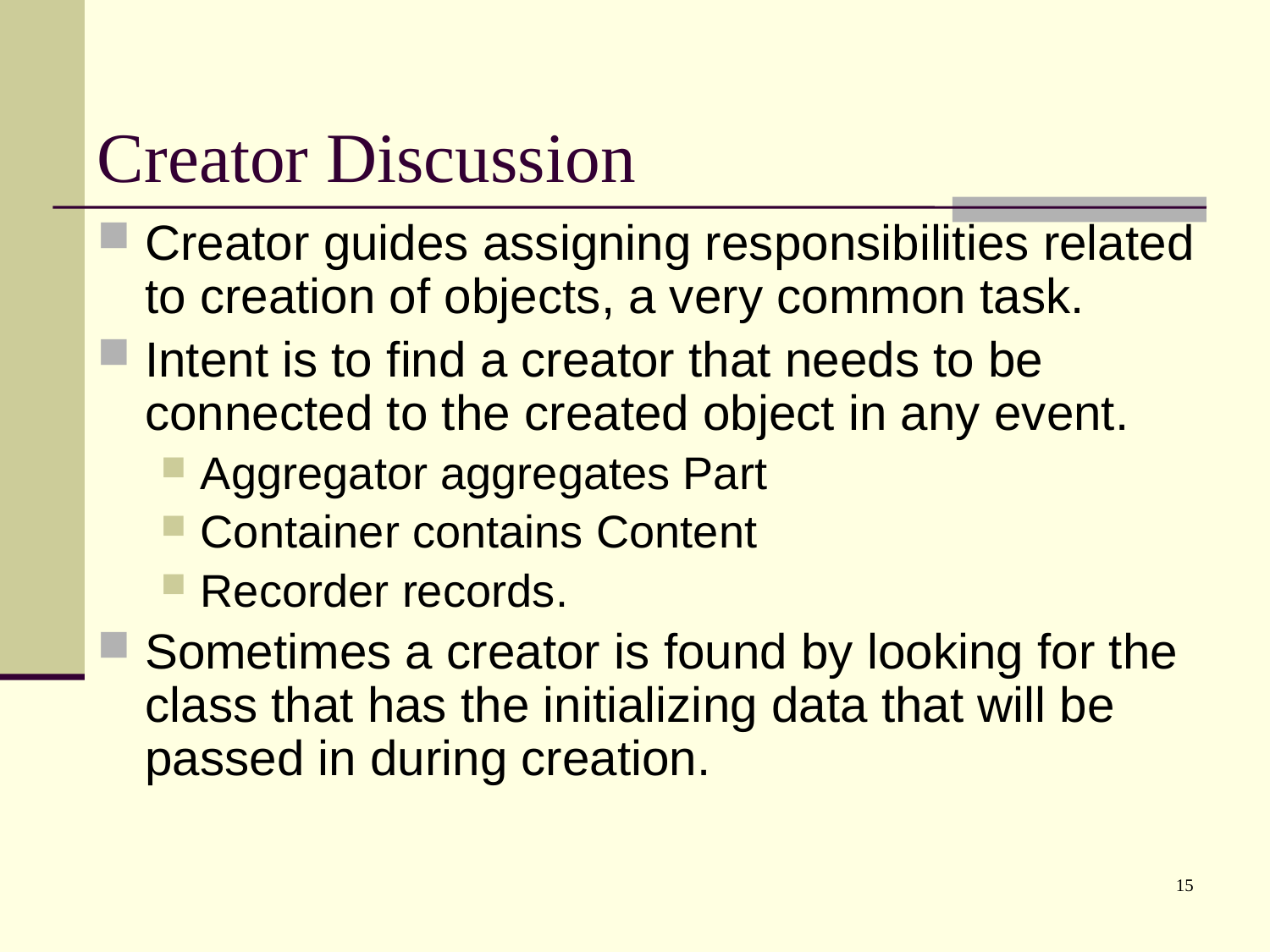

# Creator Discussion
Creator guides assigning responsibilities related to creation of objects, a very common task.
Intent is to find a creator that needs to be connected to the created object in any event.
Aggregator aggregates Part
Container contains Content
Recorder records.
Sometimes a creator is found by looking for the class that has the initializing data that will be passed in during creation.
15